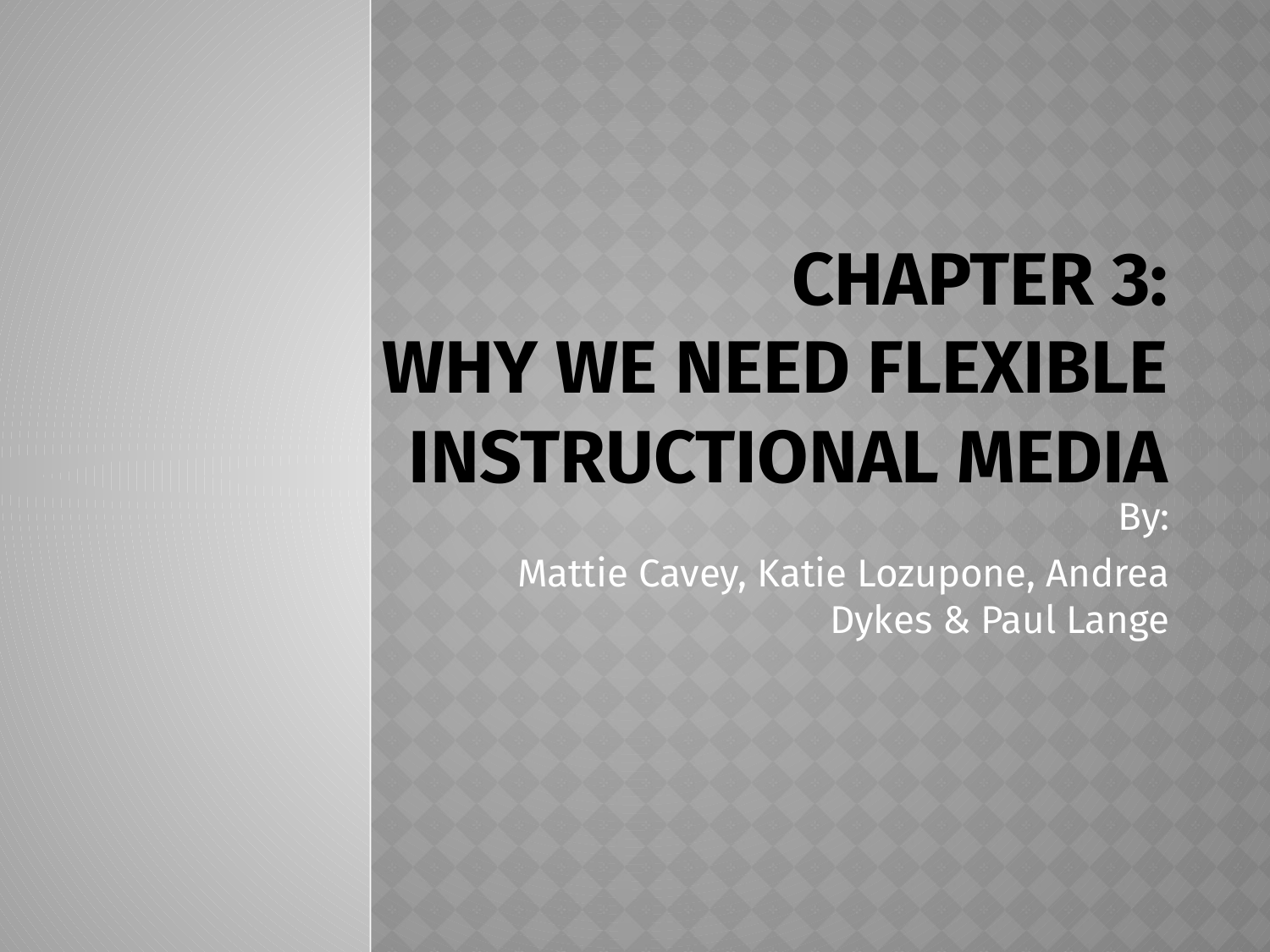

# Chapter 3: Why We Need Flexible Instructional Media
By:
Mattie Cavey, Katie Lozupone, Andrea Dykes & Paul Lange